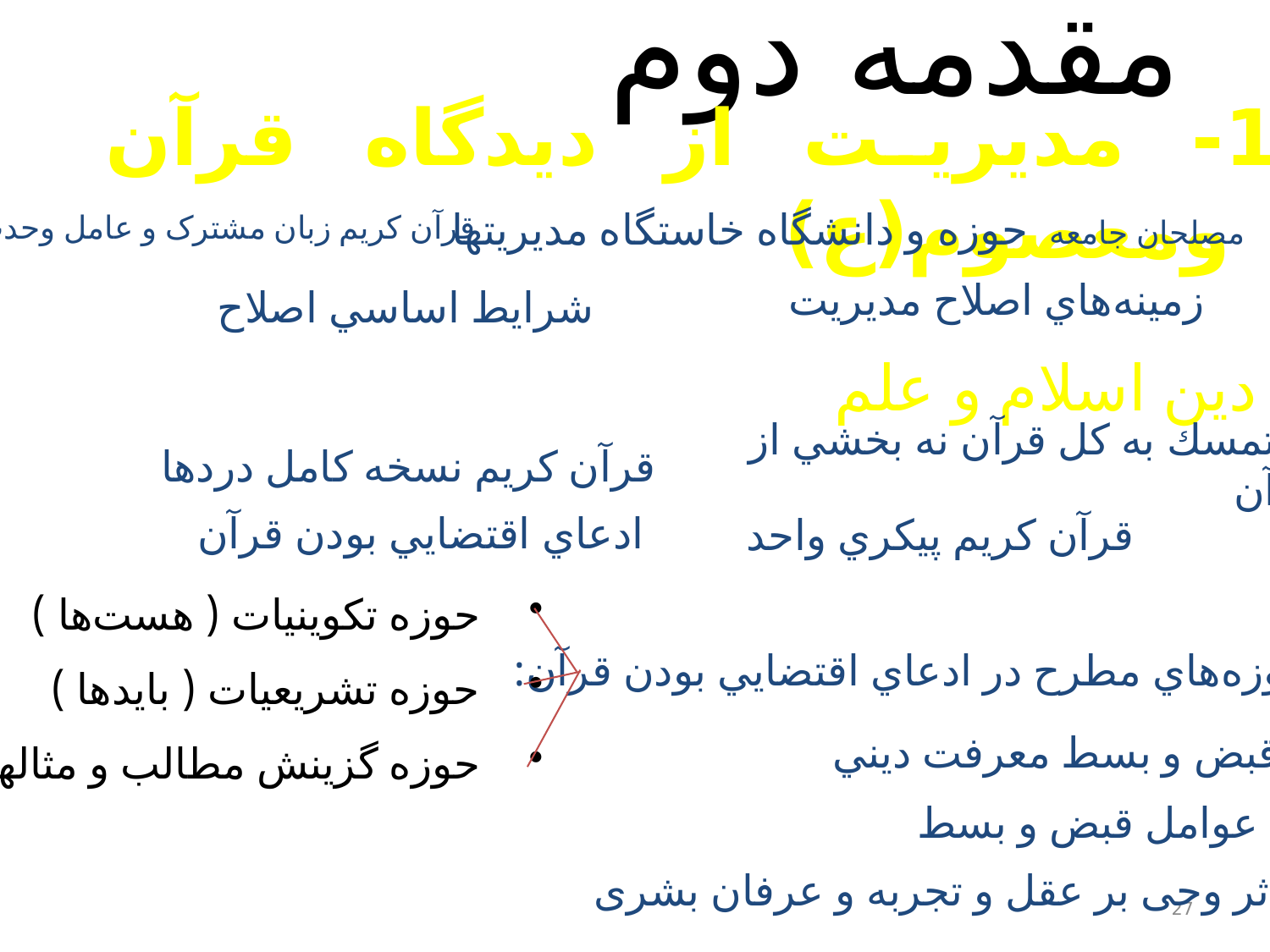

# مقدمه دوم
1- مدیریت از دیدگاه قرآن ومعصوم(ع)
قرآن کریم زبان مشترک و عامل وحدت
حوزه و دانشگاه خاستگاه مديريتها
مصلحان جامعه
شرايط اساسي اصلاح
زمينه‌هاي اصلاح مديريت
2- دین اسلام و علم
تمسك به كل قرآن نه بخشي از آن
قرآن کریم نسخه کامل دردها
ادعاي اقتضايي بودن قرآن
قرآن كريم پيكري واحد
حوزه تكوينيات ( هست‌ها )
حوزه تشريعيات ( بايدها )
حوزه گزينش مطالب و مثالها
حوزه‌هاي مطرح در ادعاي اقتضايي بودن قرآن:

قبض و بسط معرفت ديني
عوامل قبض و بسط
اثر وحی بر عقل و تجربه و عرفان بشری
27